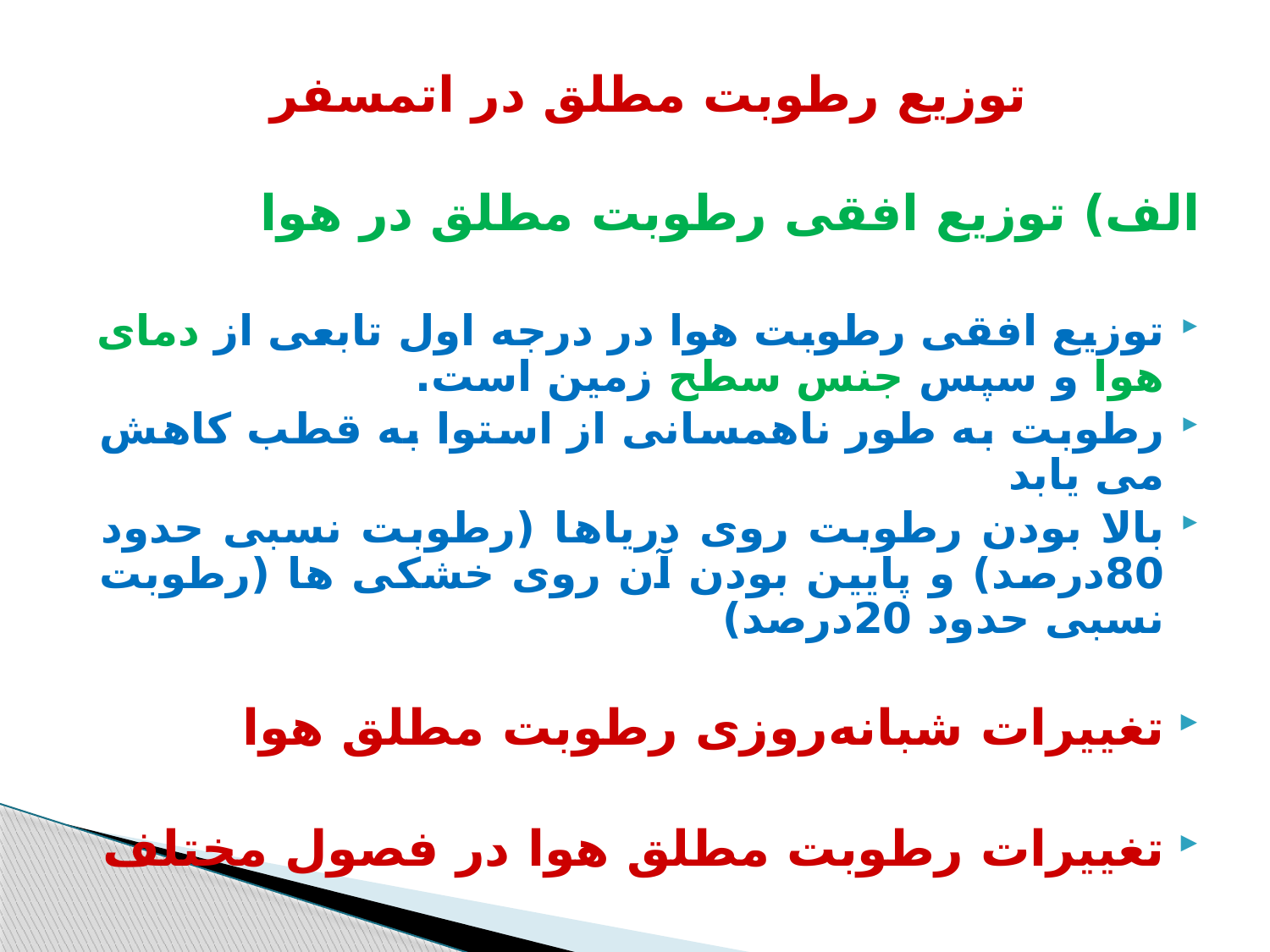

توزیع رطوبت مطلق در اتمسفر

الف) توزیع افقی رطوبت مطلق در هوا

توزیع افقی رطوبت هوا در درجه اول تابعی از دمای هوا و سپس جنس سطح زمین است.
رطوبت به طور ناهمسانی از استوا به قطب كاهش می یابد
بالا بودن رطوبت روی دریاها (رطوبت نسبی حدود 80درصد) و پایین بودن آن روی خشکی ها (رطوبت نسبی حدود 20درصد)

تغییرات شبانه‌روزی رطوبت مطلق هوا

تغییرات رطوبت مطلق هوا در فصول مختلف